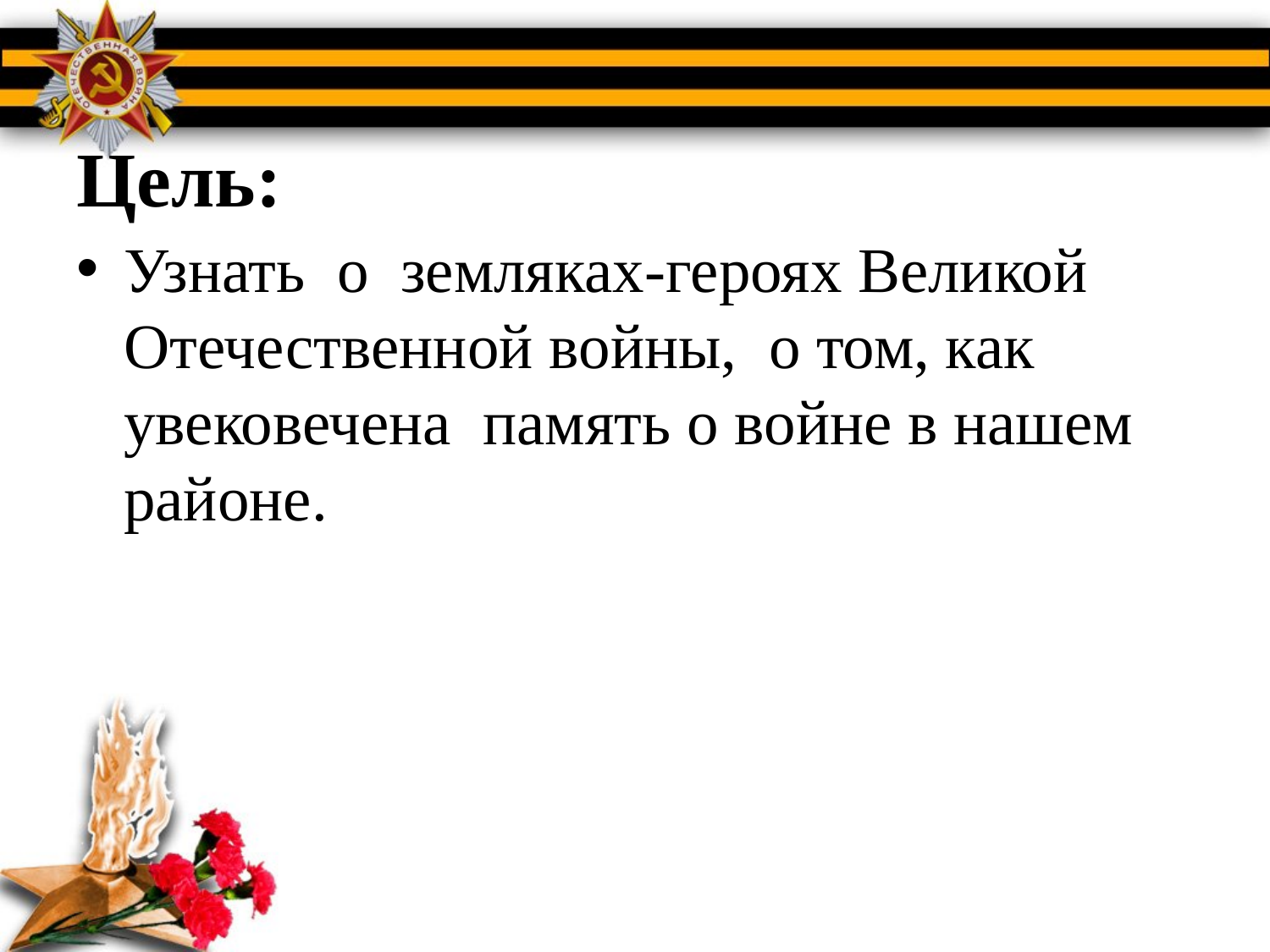

# Цель:
Узнать  о  земляках-героях Великой Отечественной войны,  о том, как  увековечена  память о войне в нашем районе.